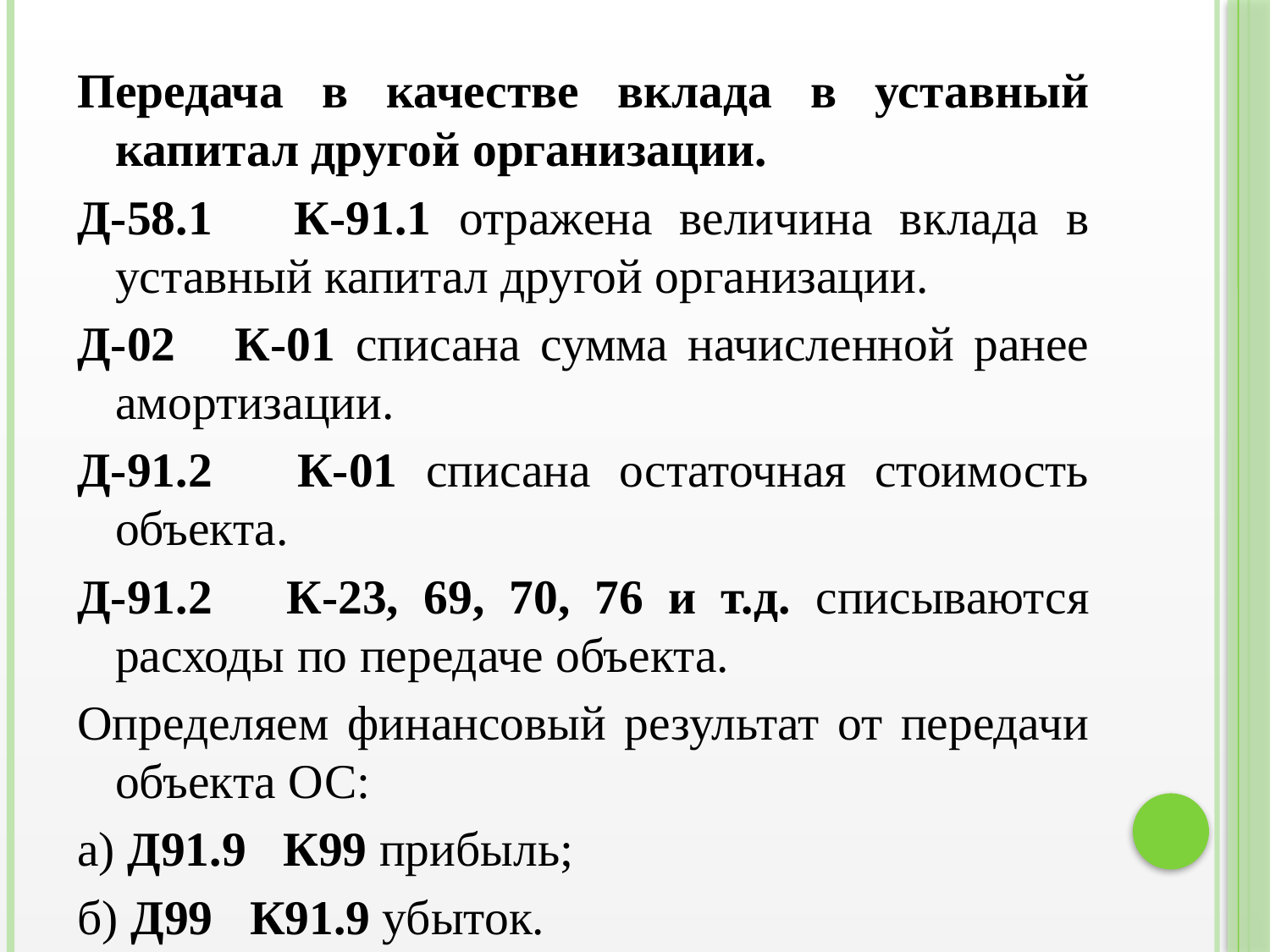

Передача в качестве вклада в уставный капитал другой организации.
Д-58.1   К-91.1 отражена величина вклада в уставный капитал другой организации.
Д-02   К-01 списана сумма начисленной ранее амортизации.
Д-91.2   К-01 списана остаточная стоимость объекта.
Д-91.2   К-23, 69, 70, 76 и т.д. списываются расходы по передаче объекта.
Определяем финансовый результат от передачи объекта ОС:
а) Д91.9   К99 прибыль;
б) Д99   К91.9 убыток.